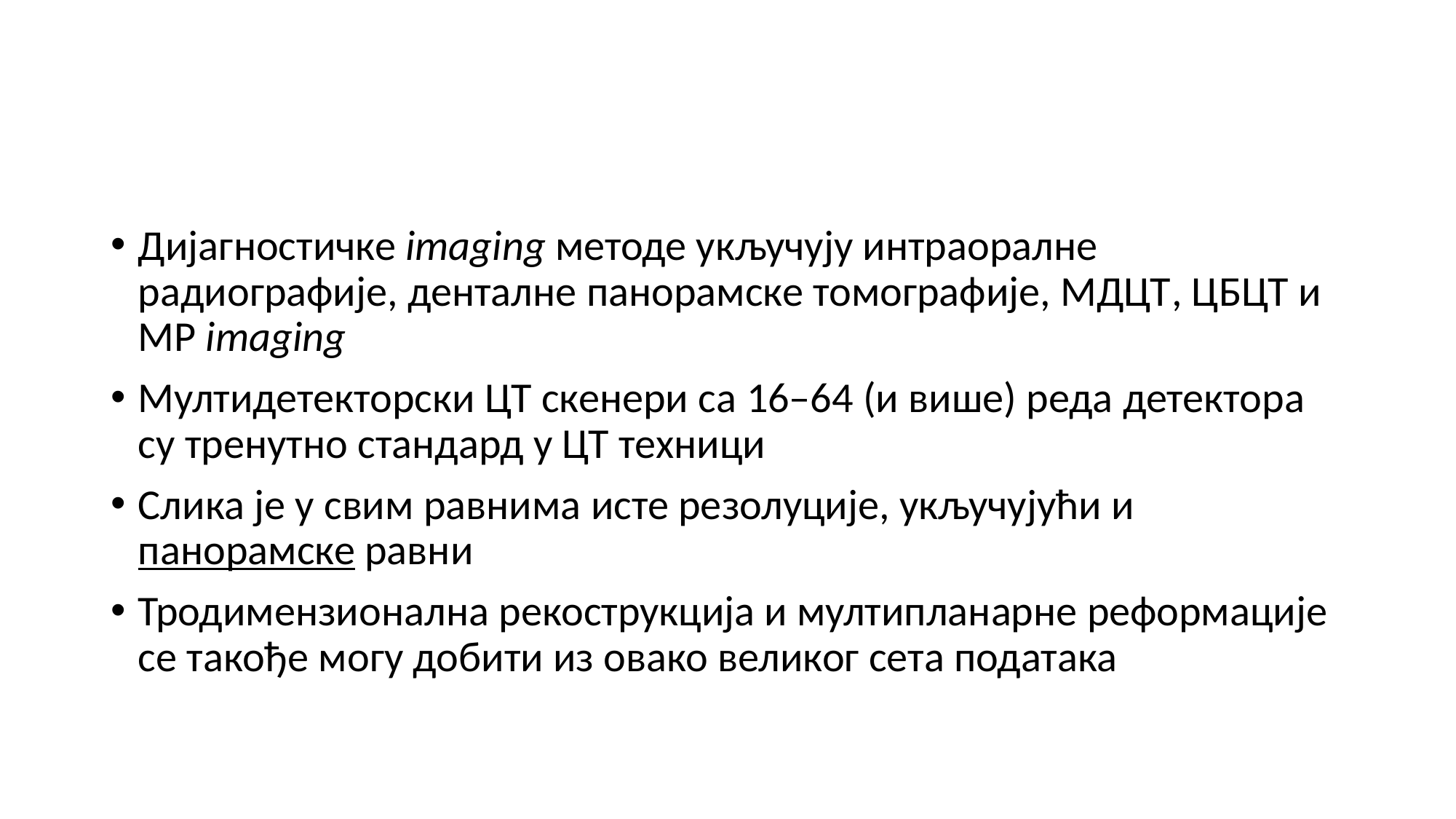

Дијагностичке imaging методе укључују интраоралне радиографије, денталне панорамске томографије, МДЦТ, ЦБЦТ и МР imaging
Мултидетекторски ЦТ скенери са 16–64 (и више) реда детектора су тренутно стандард у ЦТ техници
Слика је у свим равнима исте резолуције, укључујући и панорамске равни
Тродимензионална рекострукција и мултипланарне реформације се такође могу добити из овако великог сета података